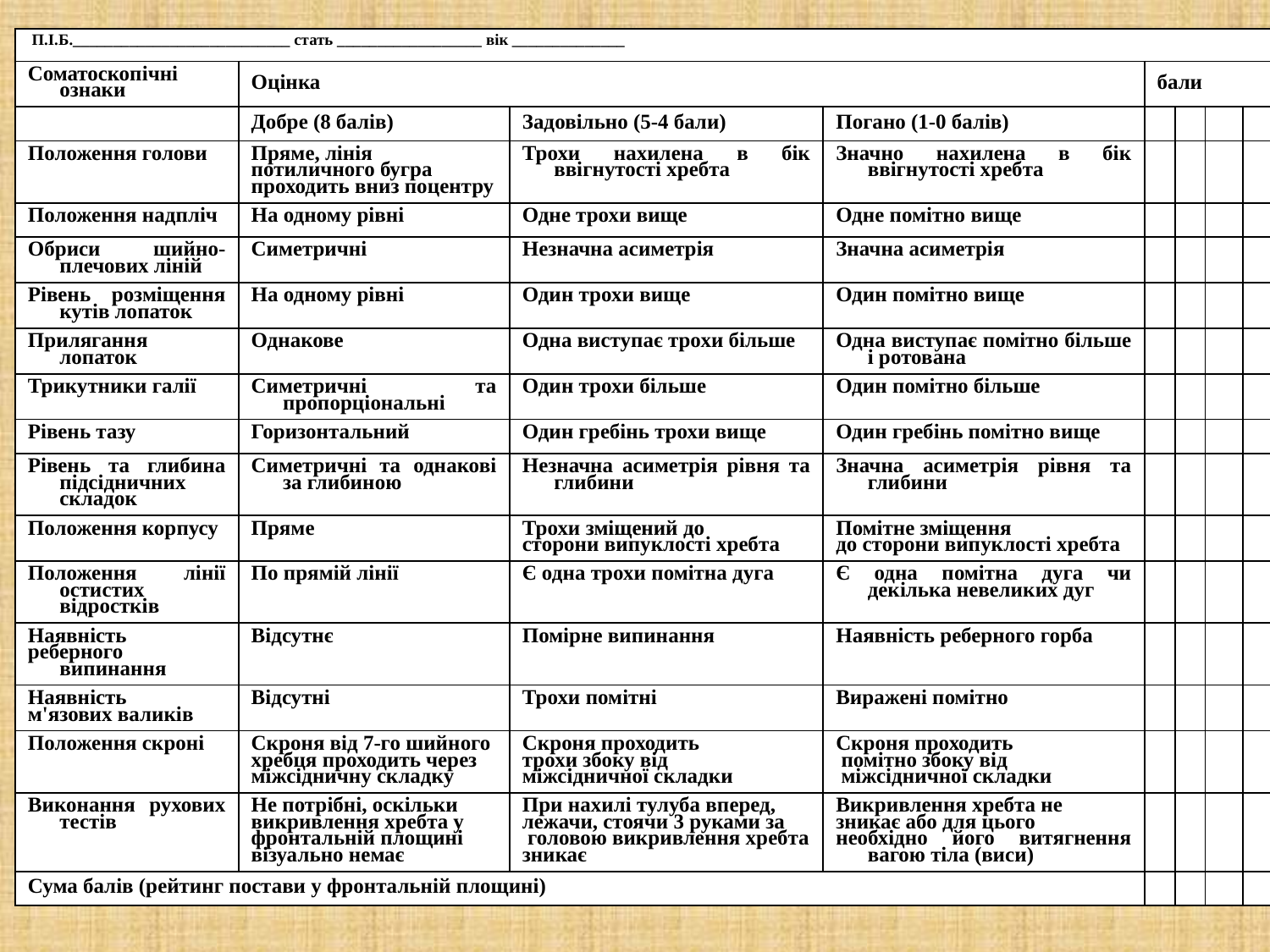

| П.І.Б.\_\_\_\_\_\_\_\_\_\_\_\_\_\_\_\_\_\_\_\_\_\_\_\_\_\_\_ стать \_\_\_\_\_\_\_\_\_\_\_\_\_\_\_\_\_\_ вік \_\_\_\_\_\_\_\_\_\_\_\_\_\_ |  |  |  |  |  |  |  |
| --- | --- | --- | --- | --- | --- | --- | --- |
| Соматоскопічні ознаки | Оцінка |  |  | бали |  |  |  |
|  | Добре (8 балів) | Задовільно (5-4 бали) | Погано (1-0 балів) |  |  |  |  |
| Положення голови | Пряме, лінія потиличного бугра проходить вниз поцентру | Трохи нахилена в бік ввігнутості хребта | Значно нахилена в бік ввігнутості хребта |  |  |  |  |
| Положення надпліч | На одному рівні | Одне трохи вище | Одне помітно вище |  |  |  |  |
| Обриси шийно-плечових ліній | Симетричні | Незначна асиметрія | Значна асиметрія |  |  |  |  |
| Рівень розміщення кутів лопаток | На одному рівні | Один трохи вище | Один помітно вище |  |  |  |  |
| Прилягання лопаток | Однакове | Одна виступає трохи більше | Одна виступає помітно більше і ротована |  |  |  |  |
| Трикутники галії | Симетричні та пропорціональні | Один трохи більше | Один помітно більше |  |  |  |  |
| Рівень тазу | Горизонтальний | Один гребінь трохи вище | Один гребінь помітно вище |  |  |  |  |
| Рівень та глибина підсідничних складок | Симетричні та однакові за глибиною | Незначна асиметрія рівня та глибини | Значна асиметрія рівня та глибини |  |  |  |  |
| Положення корпусу | Пряме | Трохи зміщений до сторони випуклості хребта | Помітне зміщення до сторони випуклості хребта |  |  |  |  |
| Положення лінії остистих відростків | По прямій лінії | Є одна трохи помітна дуга | Є одна помітна дуга чи декілька невеликих дуг |  |  |  |  |
| Наявність реберного випинання | Відсутнє | Помірне випинання | Наявність реберного горба |  |  |  |  |
| Наявність м'язових валиків | Відсутні | Трохи помітні | Виражені помітно |  |  |  |  |
| Положення скроні | Скроня від 7-го шийного хребця проходить через міжсідничну складку | Скроня проходить трохи збоку від міжсідничної складки | Скроня проходить помітно збоку від міжсідничної складки |  |  |  |  |
| Виконання рухових тестів | Не потрібні, оскільки викривлення хребта у фронтальній площині візуально немає | При нахилі тулуба вперед, лежачи, стоячи 3 руками за головою викривлення хребта зникає | Викривлення хребта не зникає або для цього необхідно його витягнення вагою тіла (виси) |  |  |  |  |
| Сума балів (рейтинг постави у фронтальній площині) |  |  |  |  |  |  |  |